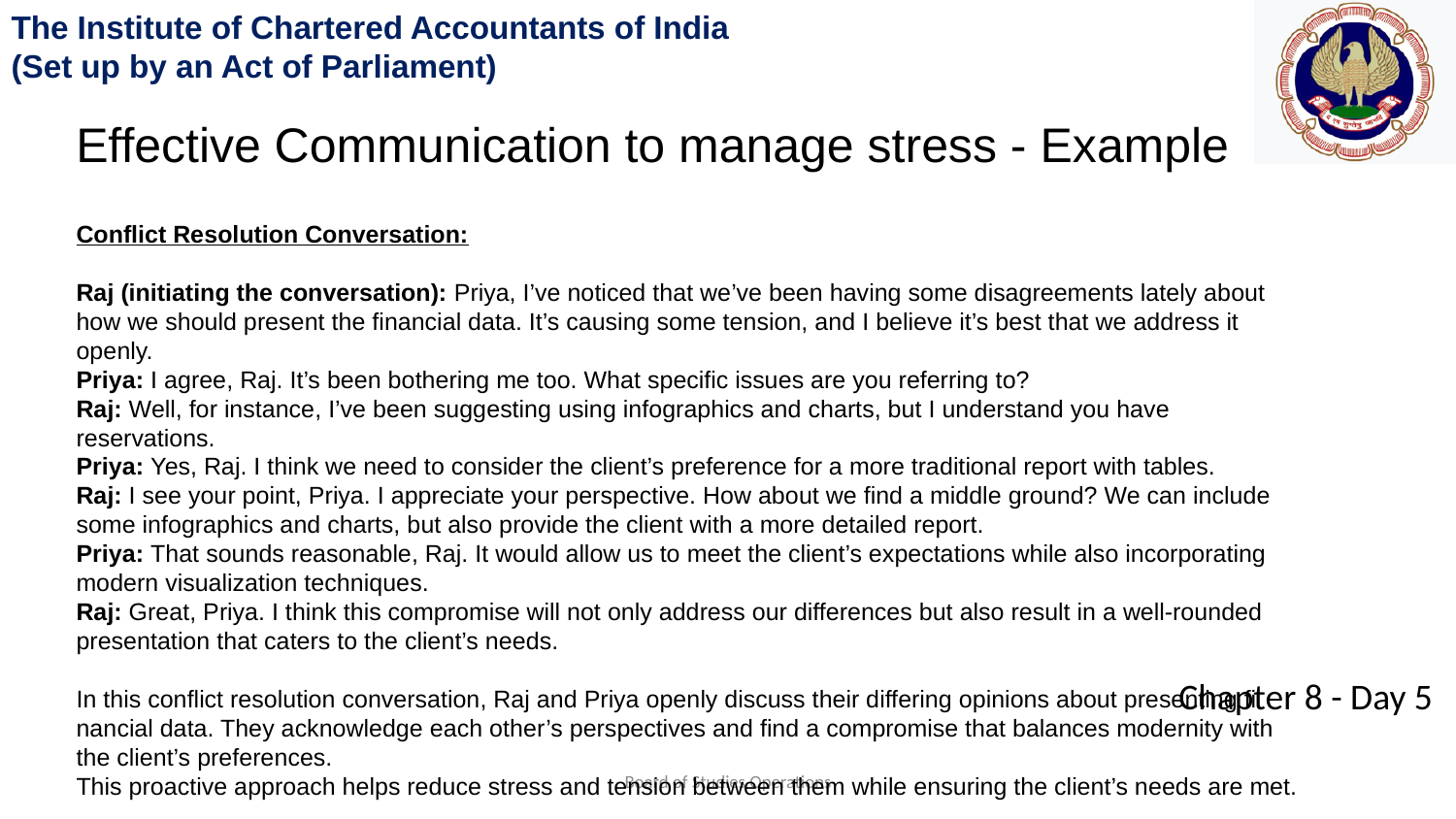

Effective Communication to manage stress - Example
Conflict Resolution Conversation:

Raj (initiating the conversation): Priya, I’ve noticed that we’ve been having some disagreements lately about how we should present the financial data. It’s causing some tension, and I believe it’s best that we address it openly.
Priya: I agree, Raj. It’s been bothering me too. What specific issues are you referring to?
Raj: Well, for instance, I’ve been suggesting using infographics and charts, but I understand you have reservations.
Priya: Yes, Raj. I think we need to consider the client’s preference for a more traditional report with tables.
Raj: I see your point, Priya. I appreciate your perspective. How about we find a middle ground? We can include some infographics and charts, but also provide the client with a more detailed report.
Priya: That sounds reasonable, Raj. It would allow us to meet the client’s expectations while also incorporating modern visualization techniques.
Raj: Great, Priya. I think this compromise will not only address our differences but also result in a well-rounded presentation that caters to the client’s needs.

In this conflict resolution conversation, Raj and Priya openly discuss their differing opinions about presenting fi nancial data. They acknowledge each other’s perspectives and find a compromise that balances modernity with the client’s preferences.
This proactive approach helps reduce stress and tension between them while ensuring the client’s needs are met.
Board of Studies Operations